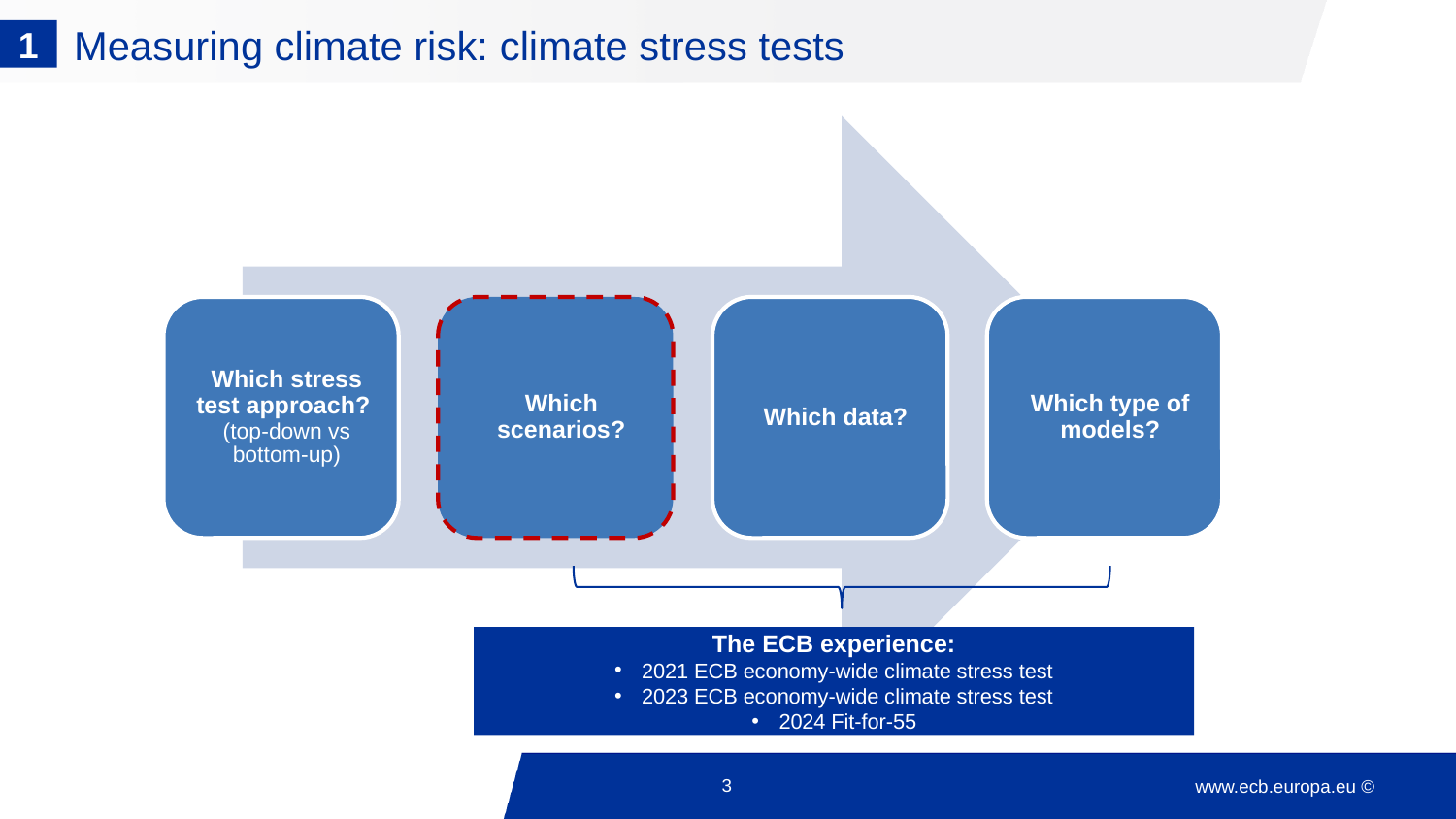

1
# Measuring climate risk: climate stress tests
Which stress test approach?
(top-down vs bottom-up)
Which scenarios?
Which data?
Which type of models?

The ECB experience:
2021 ECB economy-wide climate stress test
2023 ECB economy-wide climate stress test
2024 Fit-for-55
3